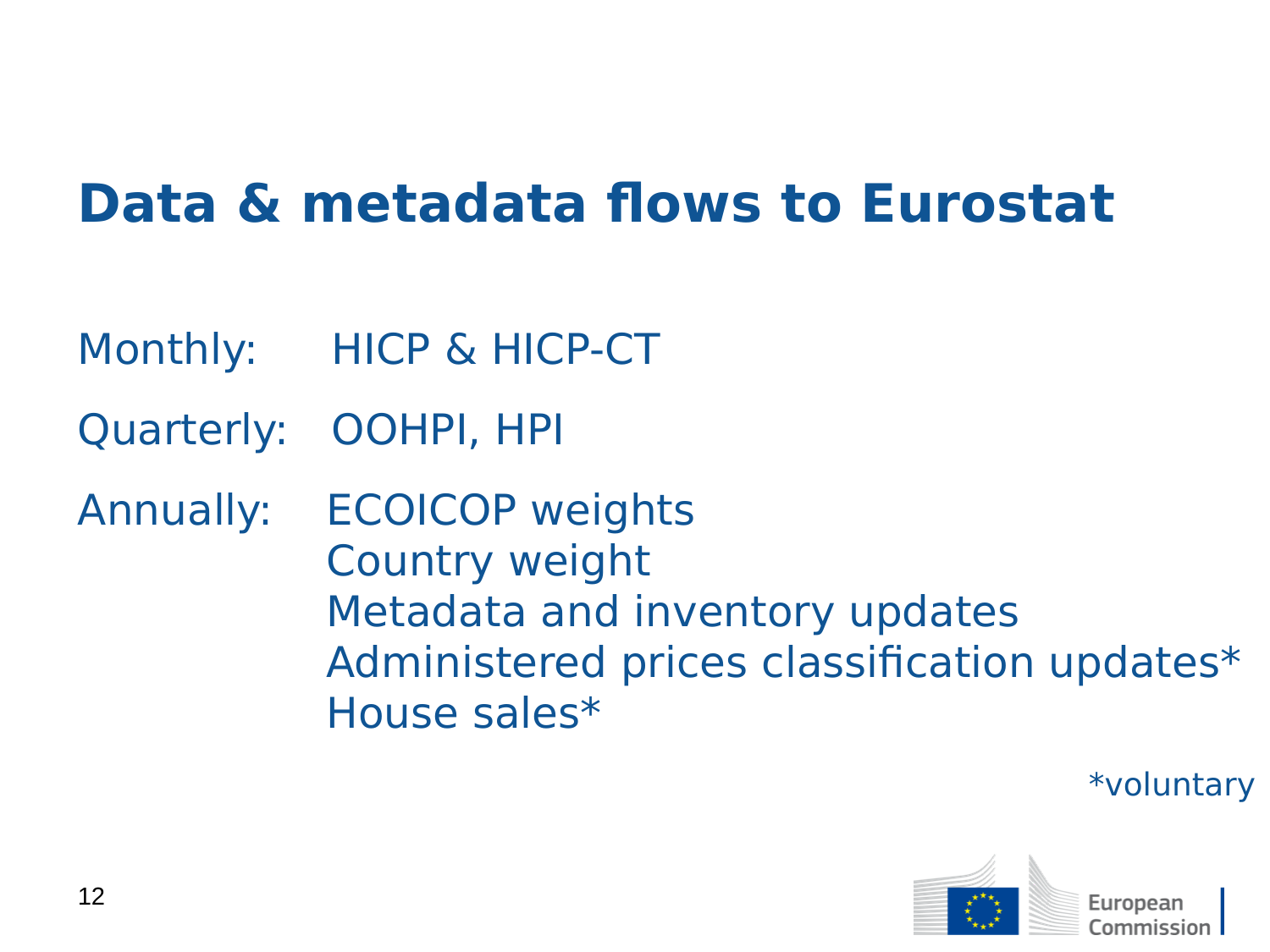

# Data & metadata flows to Eurostat
Monthly: 	HICP & HICP-CT
Quarterly: 	OOHPI, HPI
Annually:	ECOICOP weights
Country weight
Metadata and inventory updates
Administered prices classification updates*
House sales*
							*voluntary

12